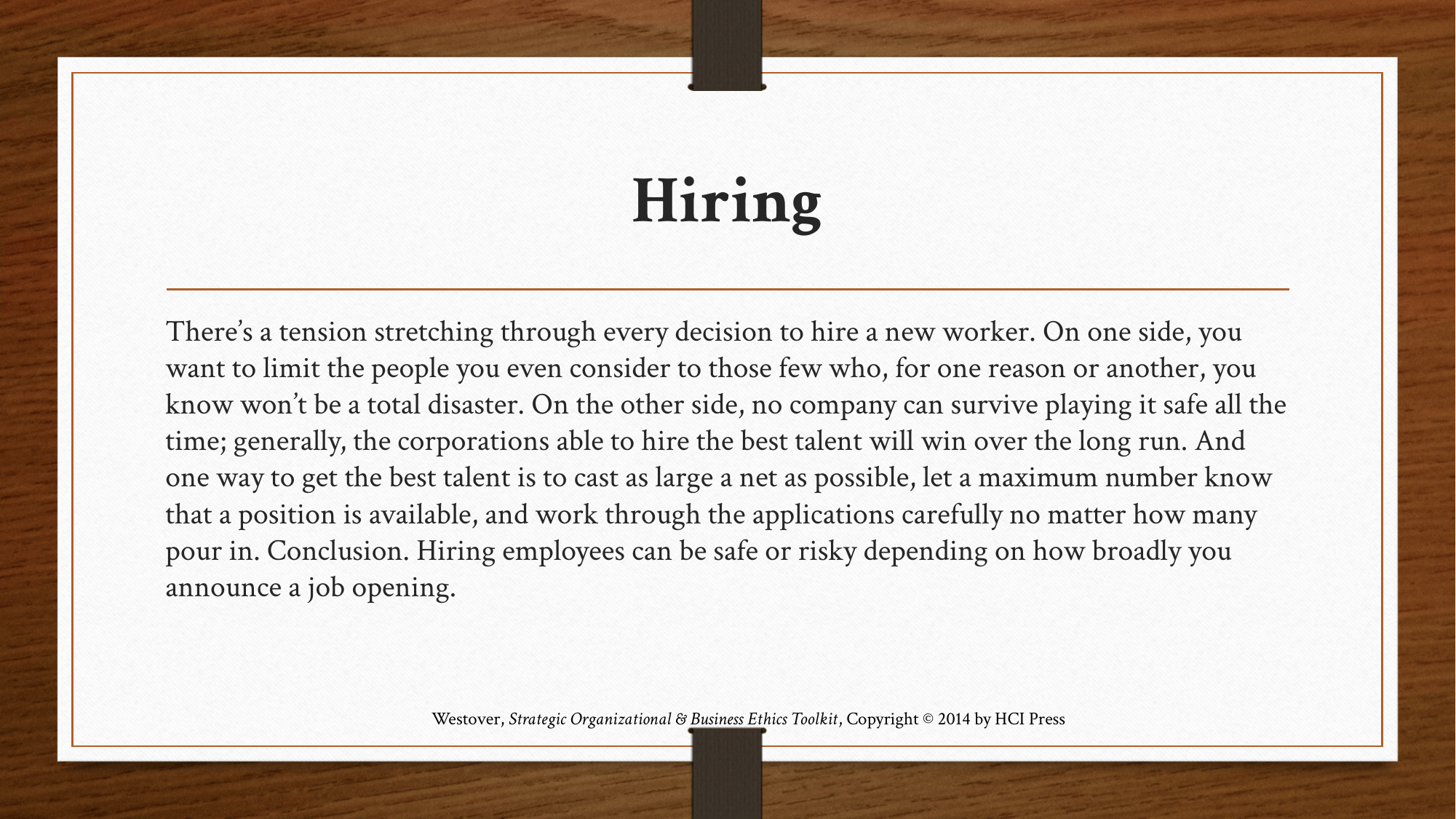

# Hiring
There’s a tension stretching through every decision to hire a new worker. On one side, you want to limit the people you even consider to those few who, for one reason or another, you know won’t be a total disaster. On the other side, no company can survive playing it safe all the time; generally, the corporations able to hire the best talent will win over the long run. And one way to get the best talent is to cast as large a net as possible, let a maximum number know that a position is available, and work through the applications carefully no matter how many pour in. Conclusion. Hiring employees can be safe or risky depending on how broadly you announce a job opening.
Westover, Strategic Organizational & Business Ethics Toolkit, Copyright © 2014 by HCI Press